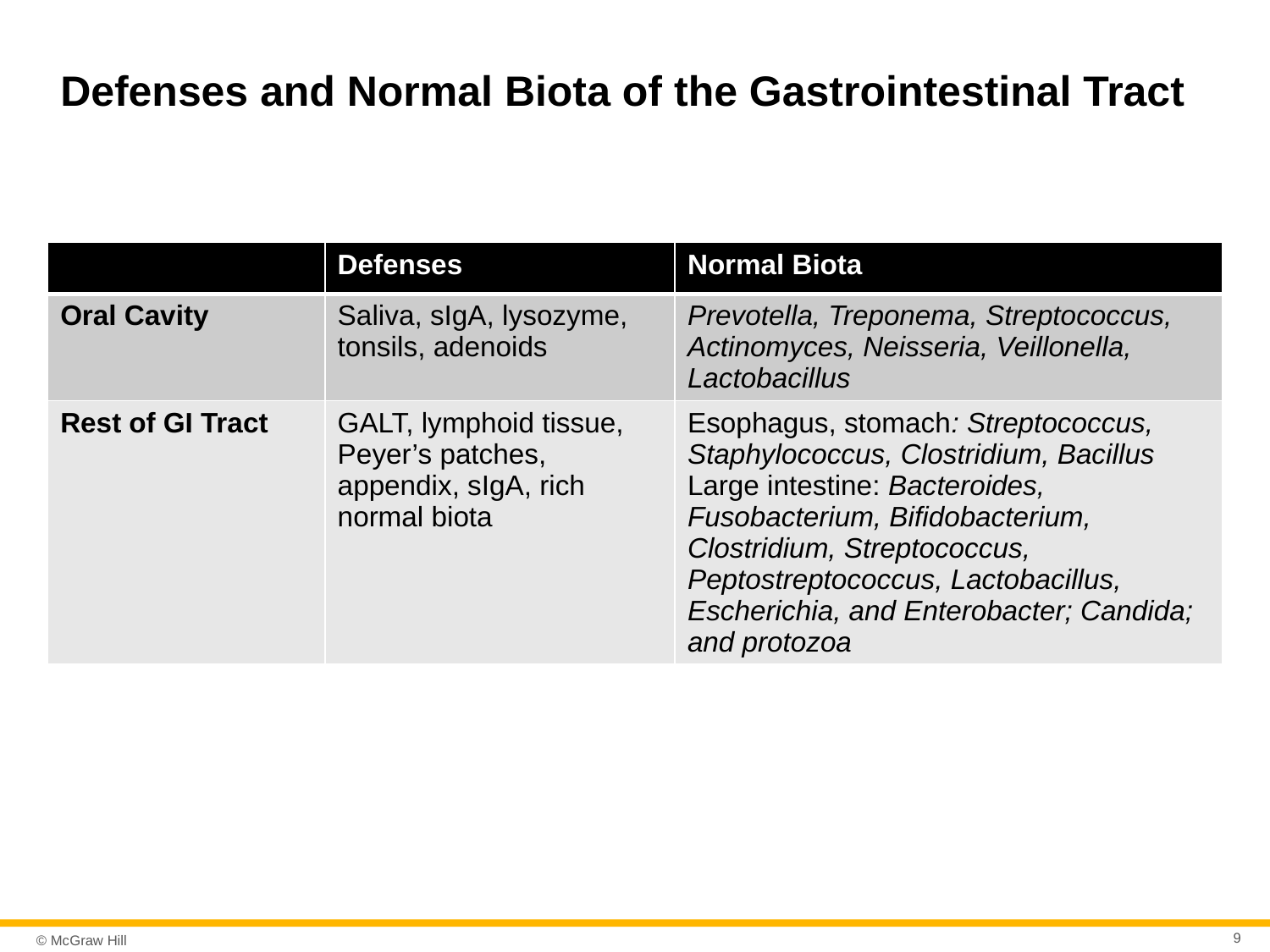

# Defenses and Normal Biota of the Gastrointestinal Tract
|  | Defenses | Normal Biota |
| --- | --- | --- |
| Oral Cavity | Saliva, sIgA, lysozyme, tonsils, adenoids | Prevotella, Treponema, Streptococcus, Actinomyces, Neisseria, Veillonella, Lactobacillus |
| Rest of GI Tract | GALT, lymphoid tissue, Peyer’s patches, appendix, sIgA, rich normal biota | Esophagus, stomach: Streptococcus, Staphylococcus, Clostridium, Bacillus Large intestine: Bacteroides, Fusobacterium, Bifidobacterium, Clostridium, Streptococcus, Peptostreptococcus, Lactobacillus, Escherichia, and Enterobacter; Candida; and protozoa |